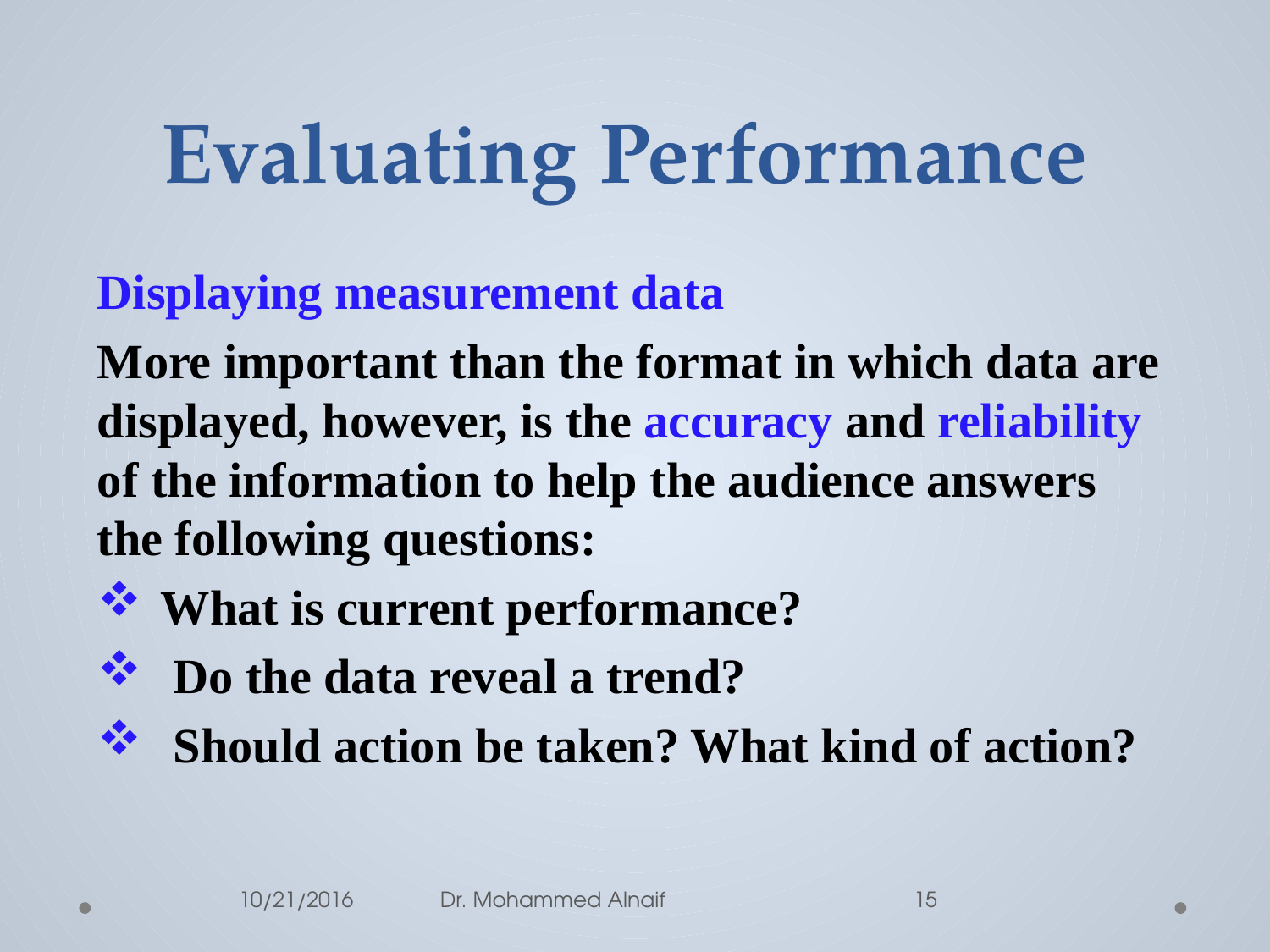

# Evaluating Performance
Displaying measurement data
More important than the format in which data are displayed, however, is the accuracy and reliability of the information to help the audience answers the following questions:
What is current performance?
 Do the data reveal a trend?
 Should action be taken? What kind of action?

10/21/2016
Dr. Mohammed Alnaif
15